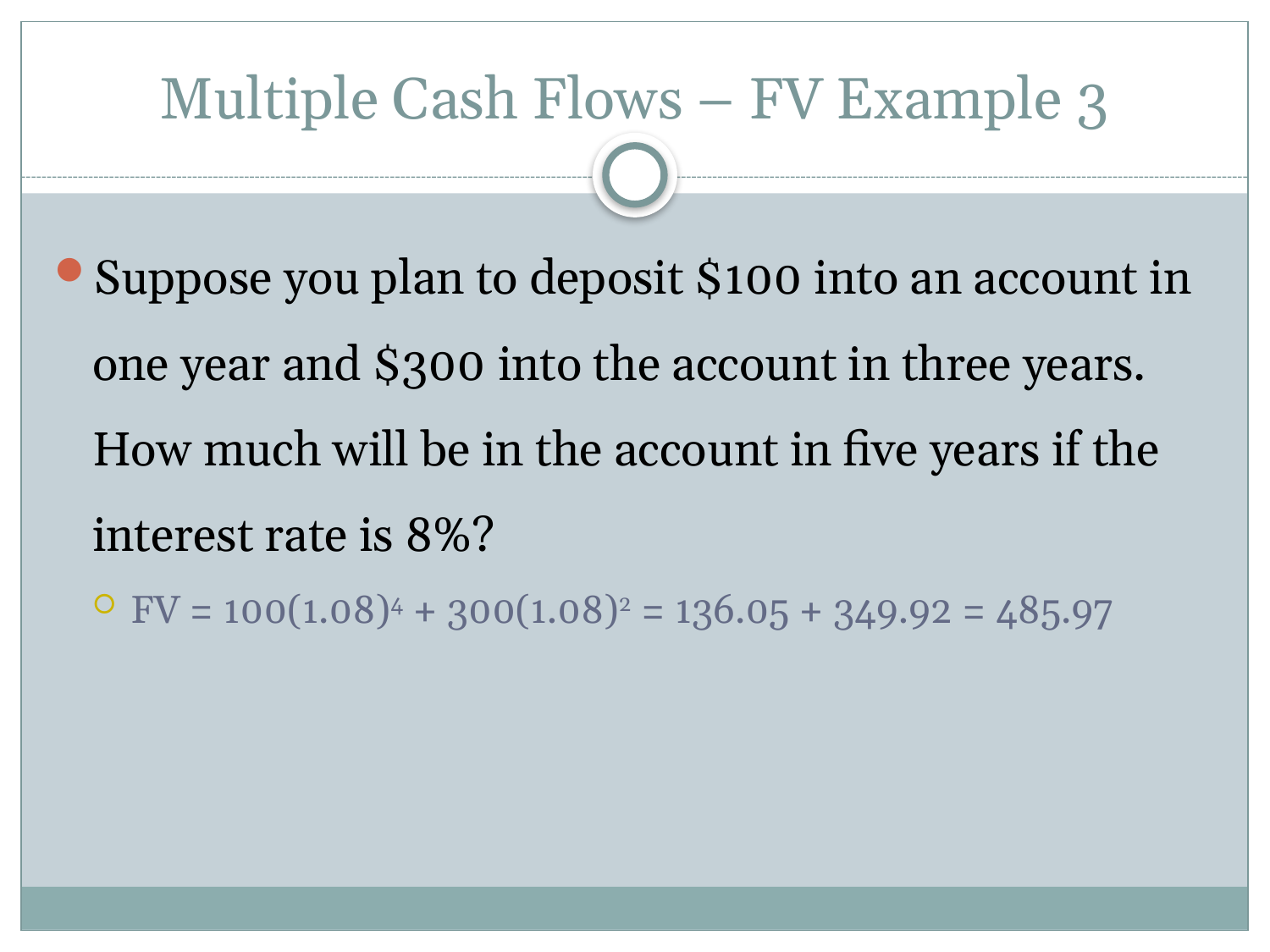

# Multiple Cash Flows – FV Example 3
Suppose you plan to deposit $100 into an account in one year and $300 into the account in three years.  How much will be in the account in five years if the interest rate is 8%?
FV = 100(1.08)4 + 300(1.08)2 = 136.05 + 349.92 = 485.97